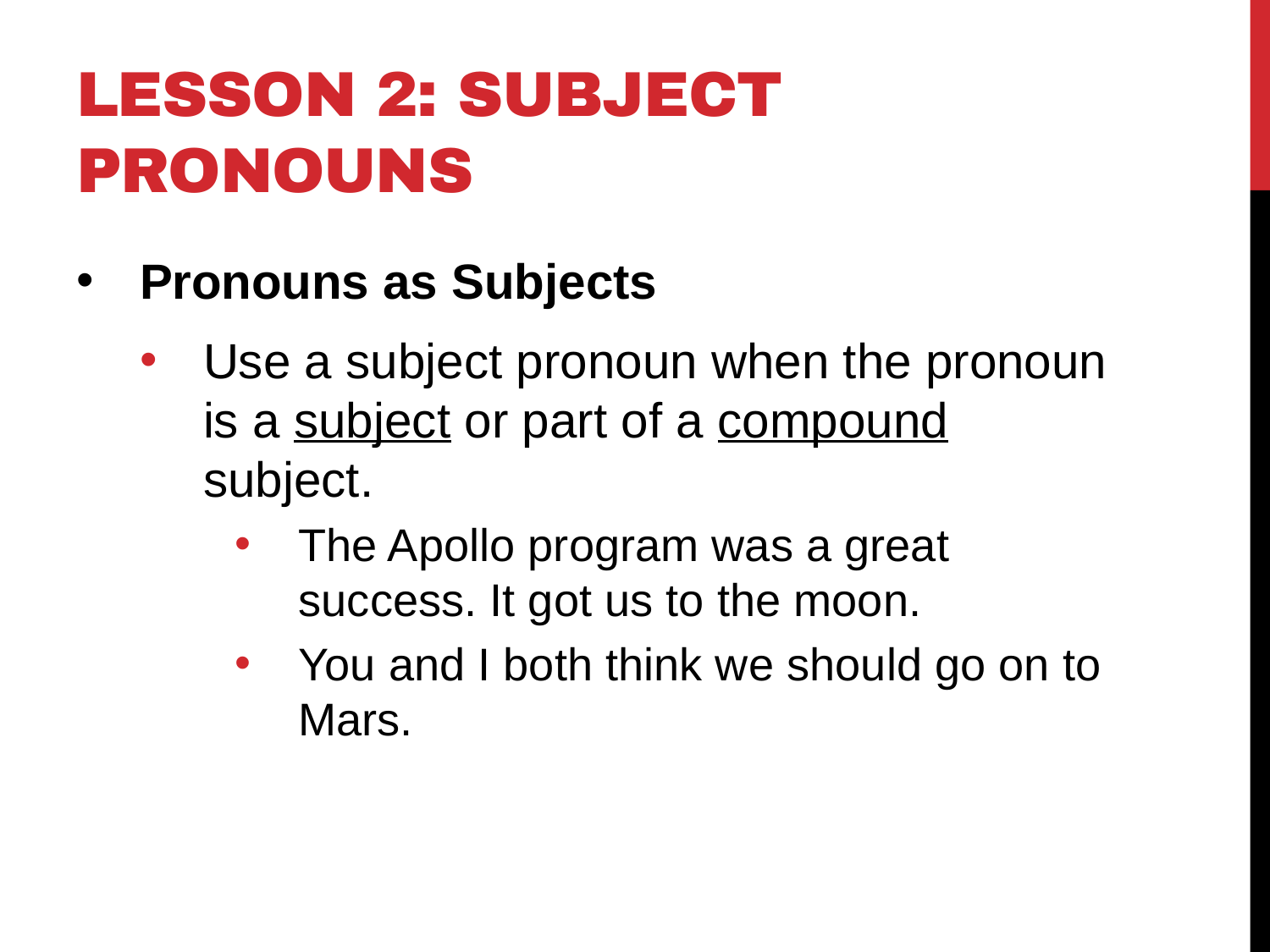

# Lesson 2: Subject Pronouns
Pronouns as Subjects
Use a subject pronoun when the pronoun is a subject or part of a compound subject.
The Apollo program was a great success. It got us to the moon.
You and I both think we should go on to Mars.